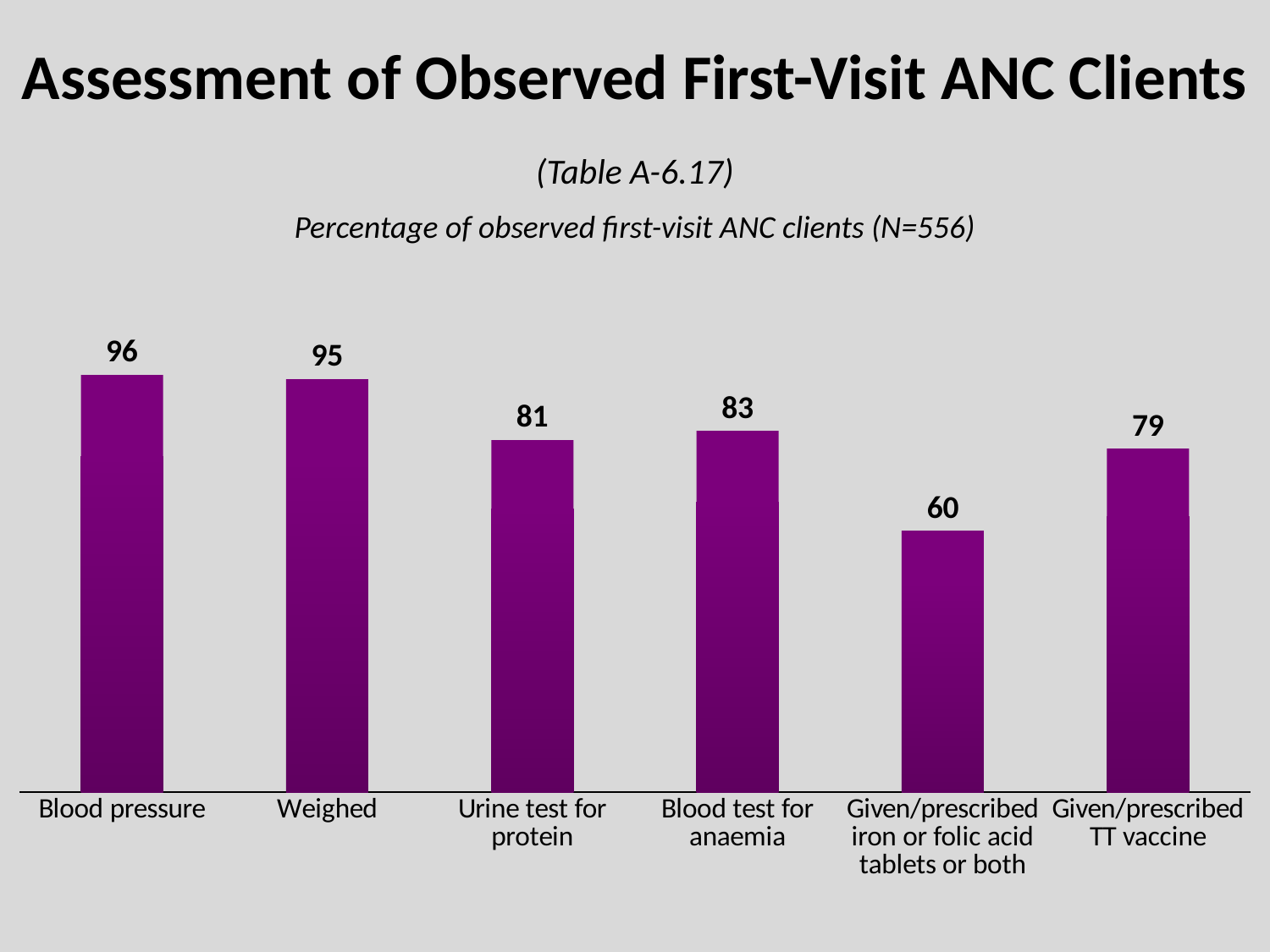

# Assessment of Observed First-Visit ANC Clients
(Table A-6.17)

### Chart

| Category | Column2 |
|---|---|
| Blood pressure | 96.0 |
| Weighed | 95.0 |
| Urine test for protein | 81.0 |
| Blood test for anaemia | 83.0 |
| Given/prescribed iron or folic acid tablets or both | 60.0 |
| Given/prescribed TT vaccine | 79.0 |
Percentage of observed first-visit ANC clients (N=556)